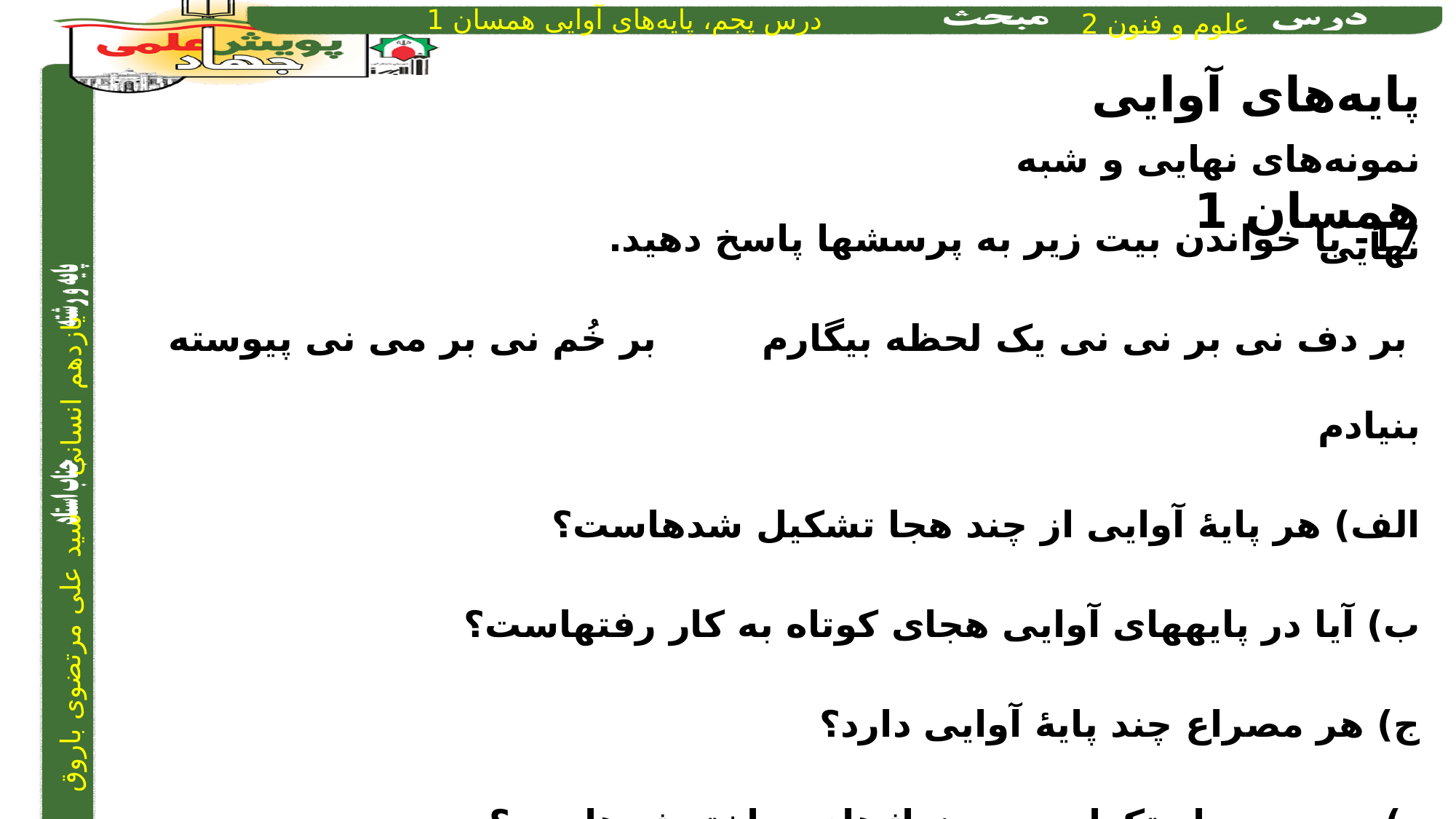

پایه‌های آوایی همسان 1
نمونه‌های نهایی و شبه نهایی
17- با خواندن بیت زیر به پرسش­ها پاسخ دهید.
 بر دف نی بر نی نی یک لحظه بیگارم		بر خُم نی بر می نی پیوسته بنیادم
الف) هر پایۀ آوایی از چند هجا تشکیل شده­است؟
ب) آیا در پایه­های آوایی هجای کوتاه به کار رفته­است؟
ج) هر مصراع چند پایۀ آوایی دارد؟
د) وزن بیت از تکرار چه وزن­واژه­ای ساخته­شده­است؟